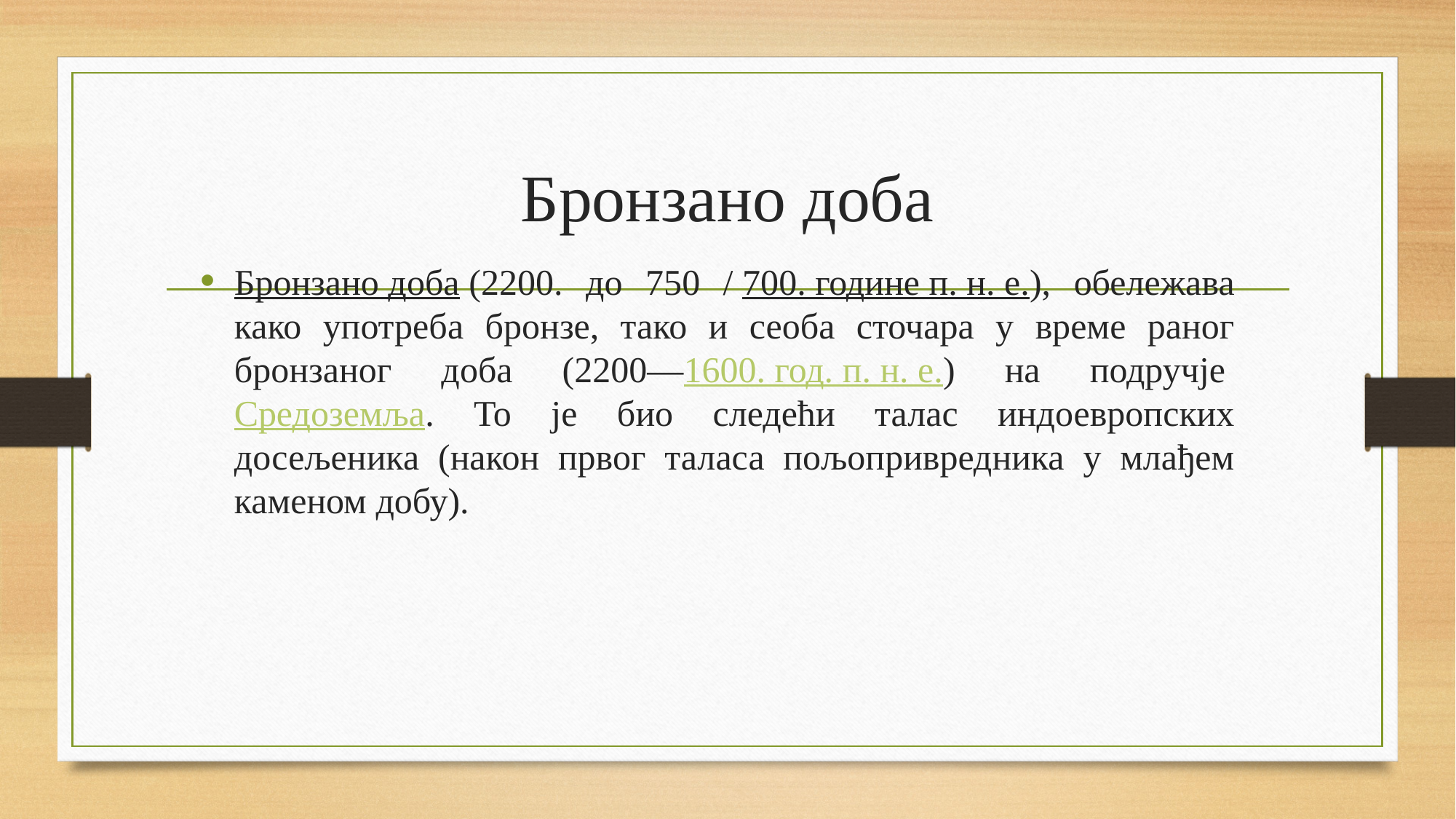

# Бронзано доба
Бронзано доба (2200. до 750 / 700. године п. н. e.), обележава како употреба бронзе, тако и сеоба сточара у време раног бронзаног доба (2200—1600. год. п. н. е.) на подручје Средоземља. То је био следећи талас индоевропских досељеника (након првог таласа пољопривредника у млађем каменом добу).